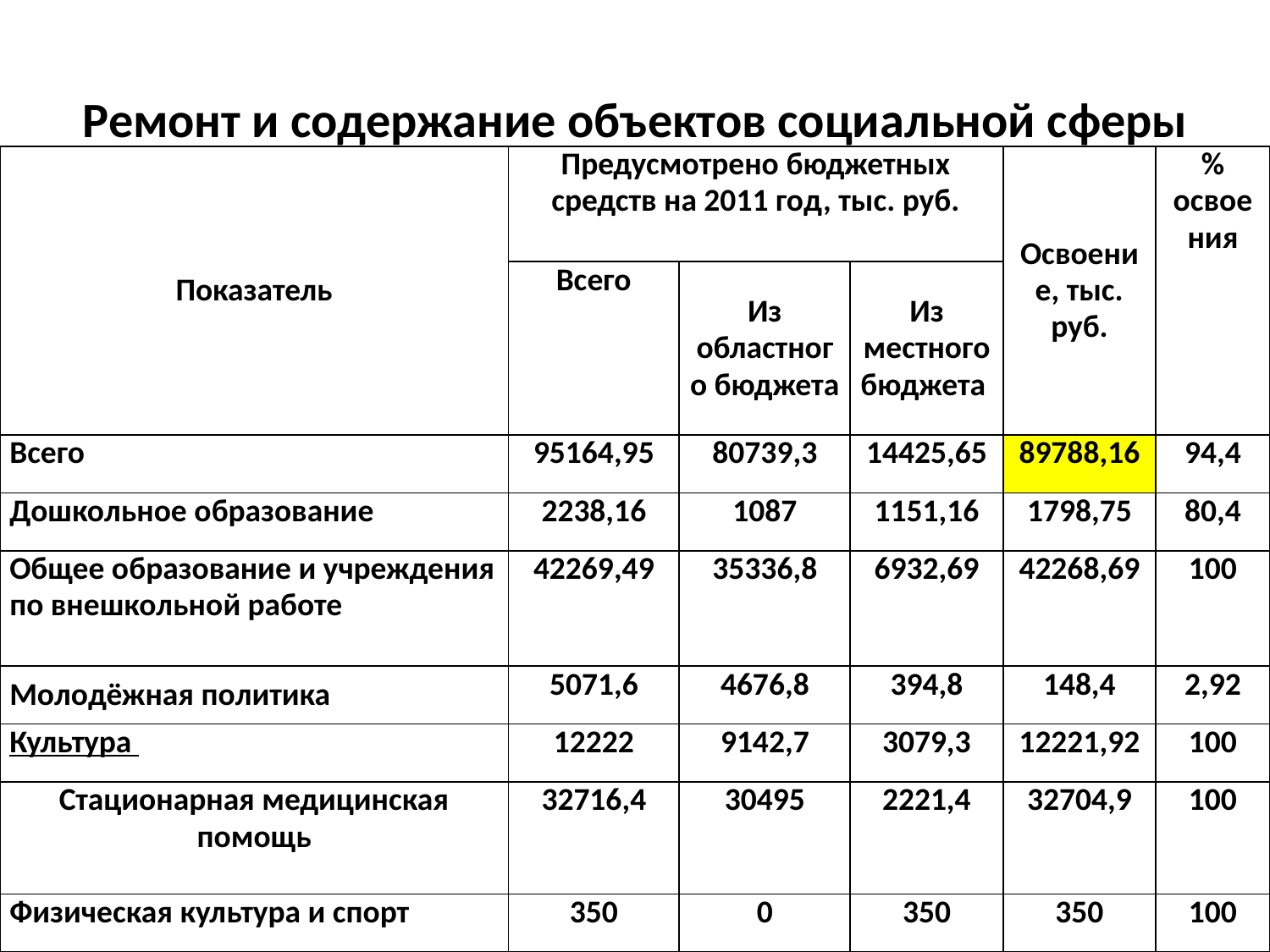

# Ремонт и содержание объектов социальной сферы
| Показатель | Предусмотрено бюджетных средств на 2011 год, тыс. руб. |  |  | Освоение, тыс. руб. | % освоения |
| --- | --- | --- | --- | --- | --- |
|  | Всего | Из областного бюджета | Из местного бюджета |  |  |
| Всего | 95164,95 | 80739,3 | 14425,65 | 89788,16 | 94,4 |
| Дошкольное образование | 2238,16 | 1087 | 1151,16 | 1798,75 | 80,4 |
| Общее образование и учреждения по внешкольной работе | 42269,49 | 35336,8 | 6932,69 | 42268,69 | 100 |
| Молодёжная политика | 5071,6 | 4676,8 | 394,8 | 148,4 | 2,92 |
| Культура | 12222 | 9142,7 | 3079,3 | 12221,92 | 100 |
| Стационарная медицинская помощь | 32716,4 | 30495 | 2221,4 | 32704,9 | 100 |
| Физическая культура и спорт | 350 | 0 | 350 | 350 | 100 |